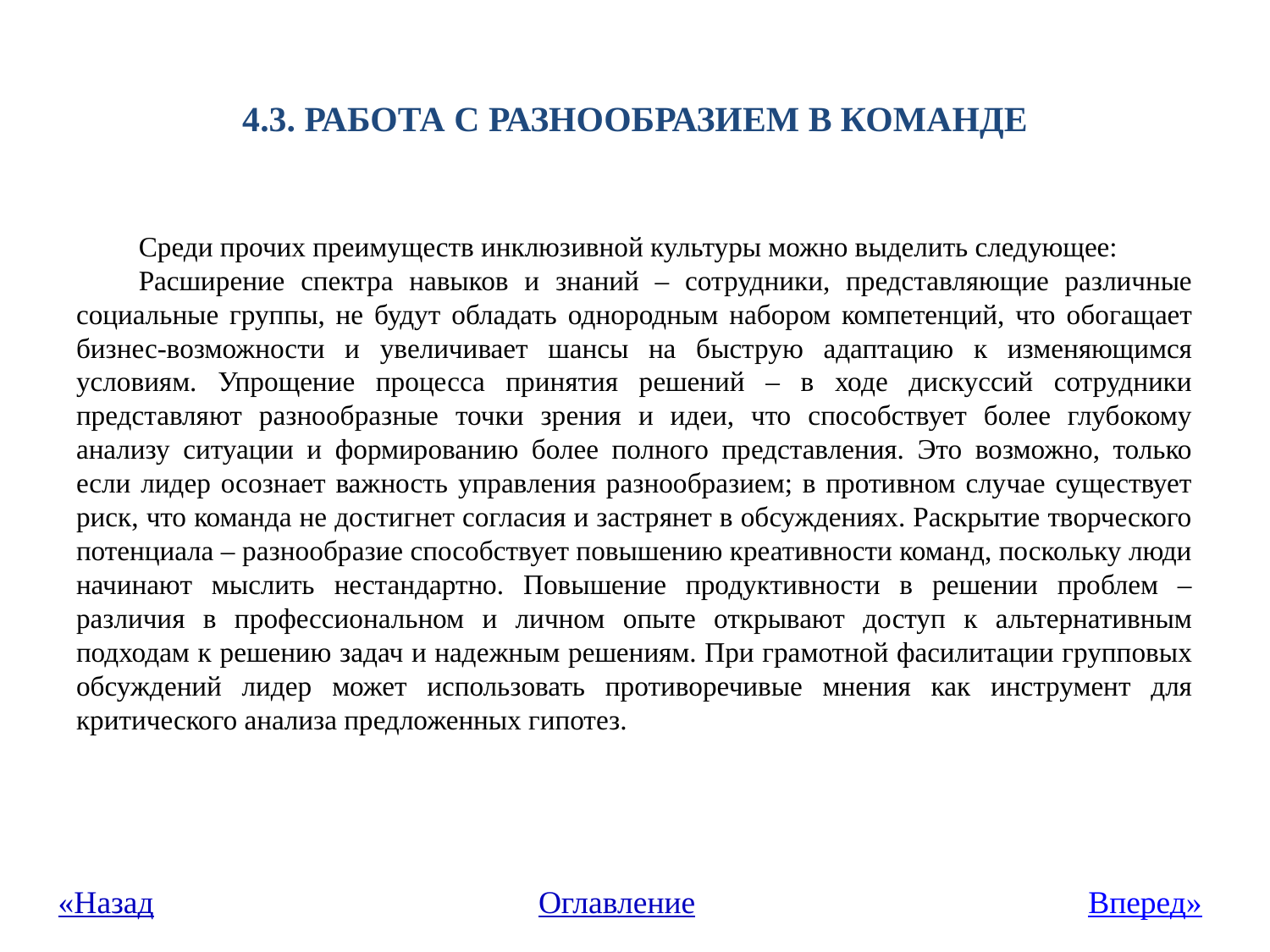

# 4.3. РАБОТА С РАЗНООБРАЗИЕМ В КОМАНДЕ
Среди прочих преимуществ инклюзивной культуры можно выделить следующее:
Расширение спектра навыков и знаний – сотрудники, представляющие различные социальные группы, не будут обладать однородным набором компетенций, что обогащает бизнес-возможности и увеличивает шансы на быструю адаптацию к изменяющимся условиям. Упрощение процесса принятия решений – в ходе дискуссий сотрудники представляют разнообразные точки зрения и идеи, что способствует более глубокому анализу ситуации и формированию более полного представления. Это возможно, только если лидер осознает важность управления разнообразием; в противном случае существует риск, что команда не достигнет согласия и застрянет в обсуждениях. Раскрытие творческого потенциала – разнообразие способствует повышению креативности команд, поскольку люди начинают мыслить нестандартно. Повышение продуктивности в решении проблем – различия в профессиональном и личном опыте открывают доступ к альтернативным подходам к решению задач и надежным решениям. При грамотной фасилитации групповых обсуждений лидер может использовать противоречивые мнения как инструмент для критического анализа предложенных гипотез.
«Назад
Оглавление
Вперед»